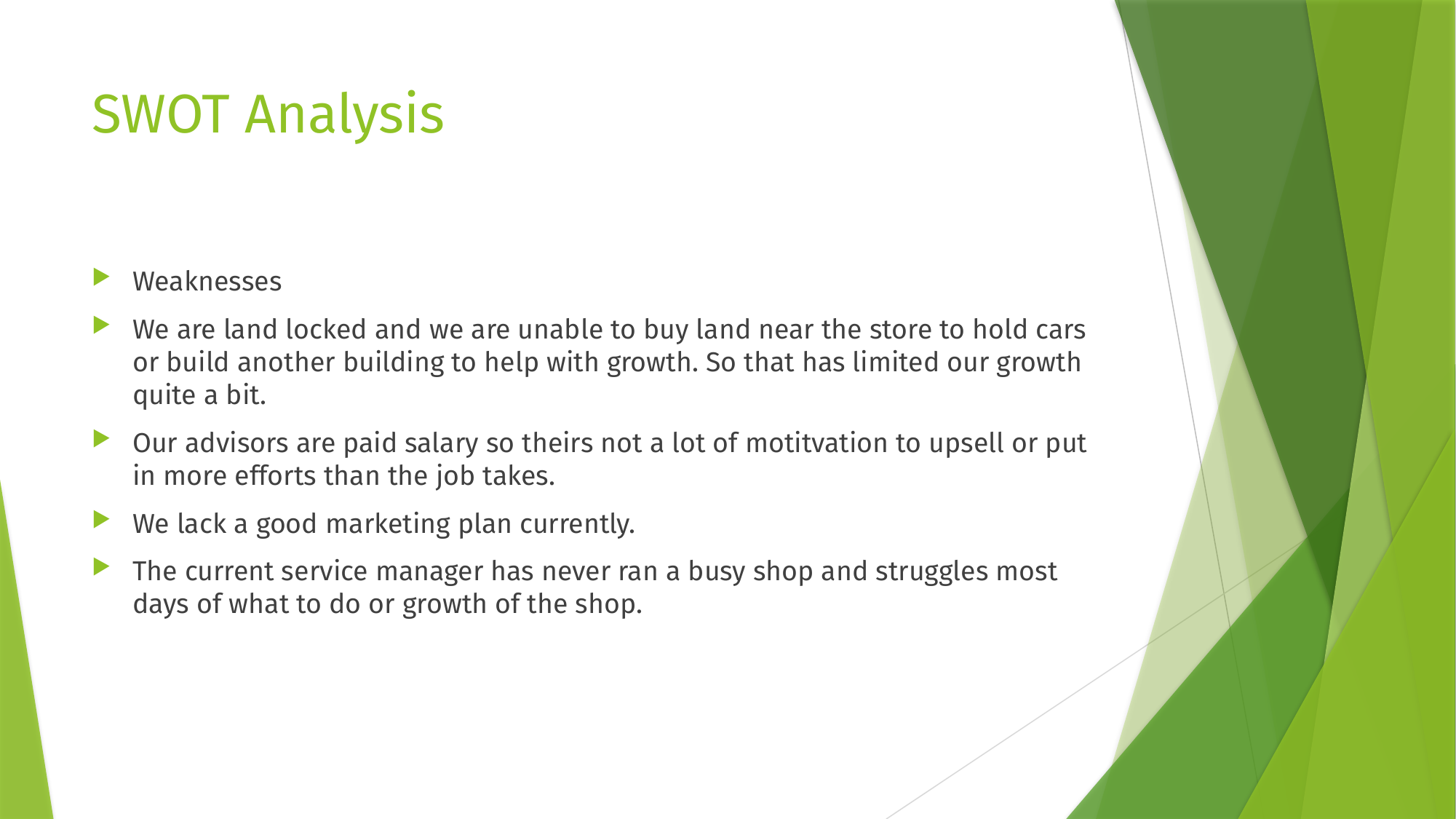

# SWOT Analysis
Weaknesses
We are land locked and we are unable to buy land near the store to hold cars or build another building to help with growth. So that has limited our growth quite a bit.
Our advisors are paid salary so theirs not a lot of motitvation to upsell or put in more efforts than the job takes.
We lack a good marketing plan currently.
The current service manager has never ran a busy shop and struggles most days of what to do or growth of the shop.